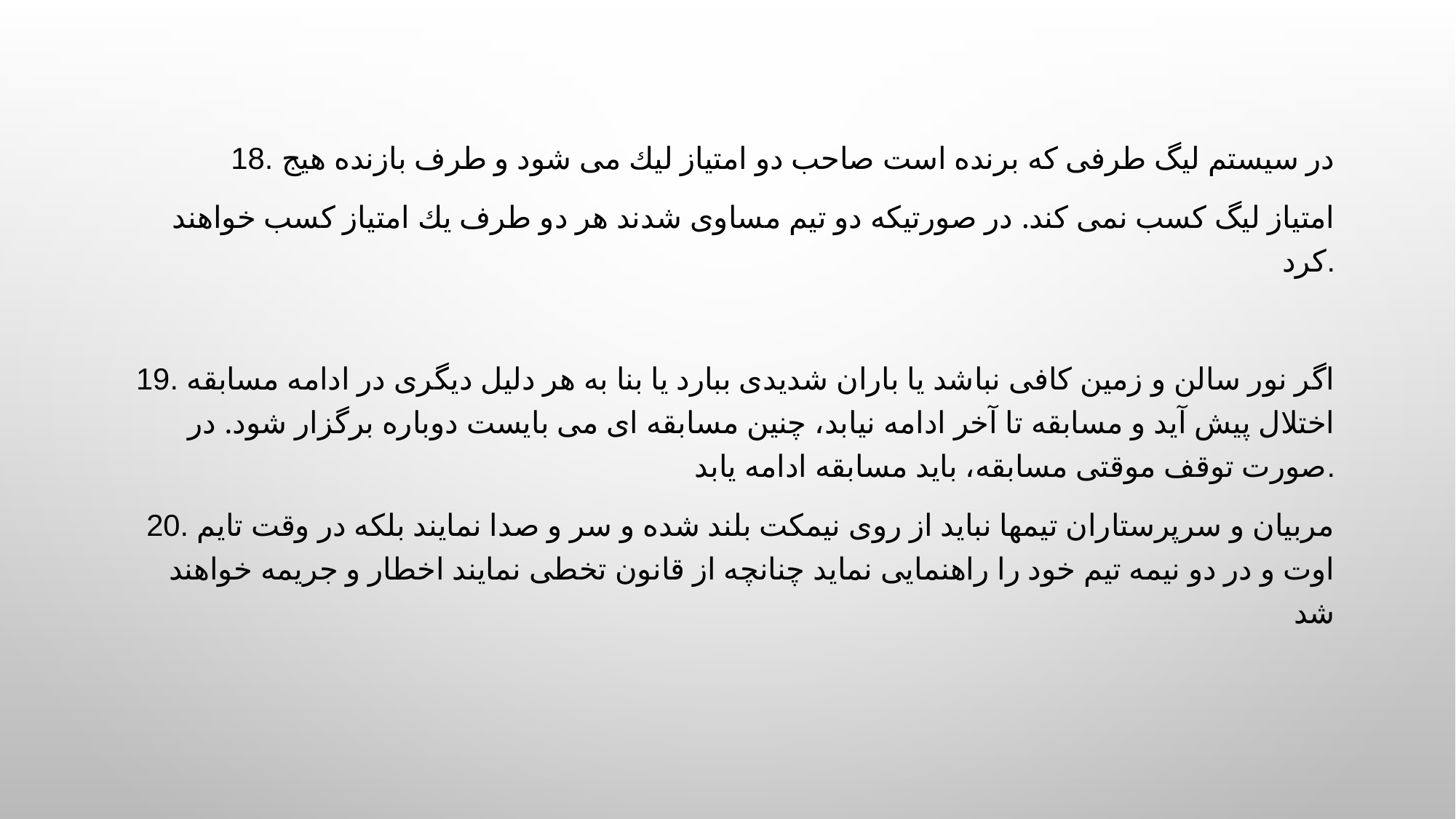

18. در سیستم لیگ طرفی كه برنده است صاحب دو امتیاز لیك می شود و طرف بازنده هیج
امتیاز لیگ كسب نمی كند. در صورتیكه دو تیم مساوی شدند هر دو طرف یك امتیاز كسب خواهند كرد.

19. اگر نور سالن و زمین كافی نباشد یا باران شدیدی ببارد یا بنا به هر دلیل دیگری در ادامه مسابقه اختلال پیش آید و مسابقه تا آخر ادامه نیابد، چنین مسابقه ای می بایست دوباره برگزار شود. در صورت توقف موقتی مسابقه، باید مسابقه ادامه یابد.
20. مربیان و سرپرستاران تیمها نباید از روی نیمكت بلند شده و سر و صدا نمایند بلكه در وقت تایم اوت و در دو نیمه تیم خود را راهنمایی نماید چنانچه از قانون تخطی نمایند اخطار و جریمه خواهند شد